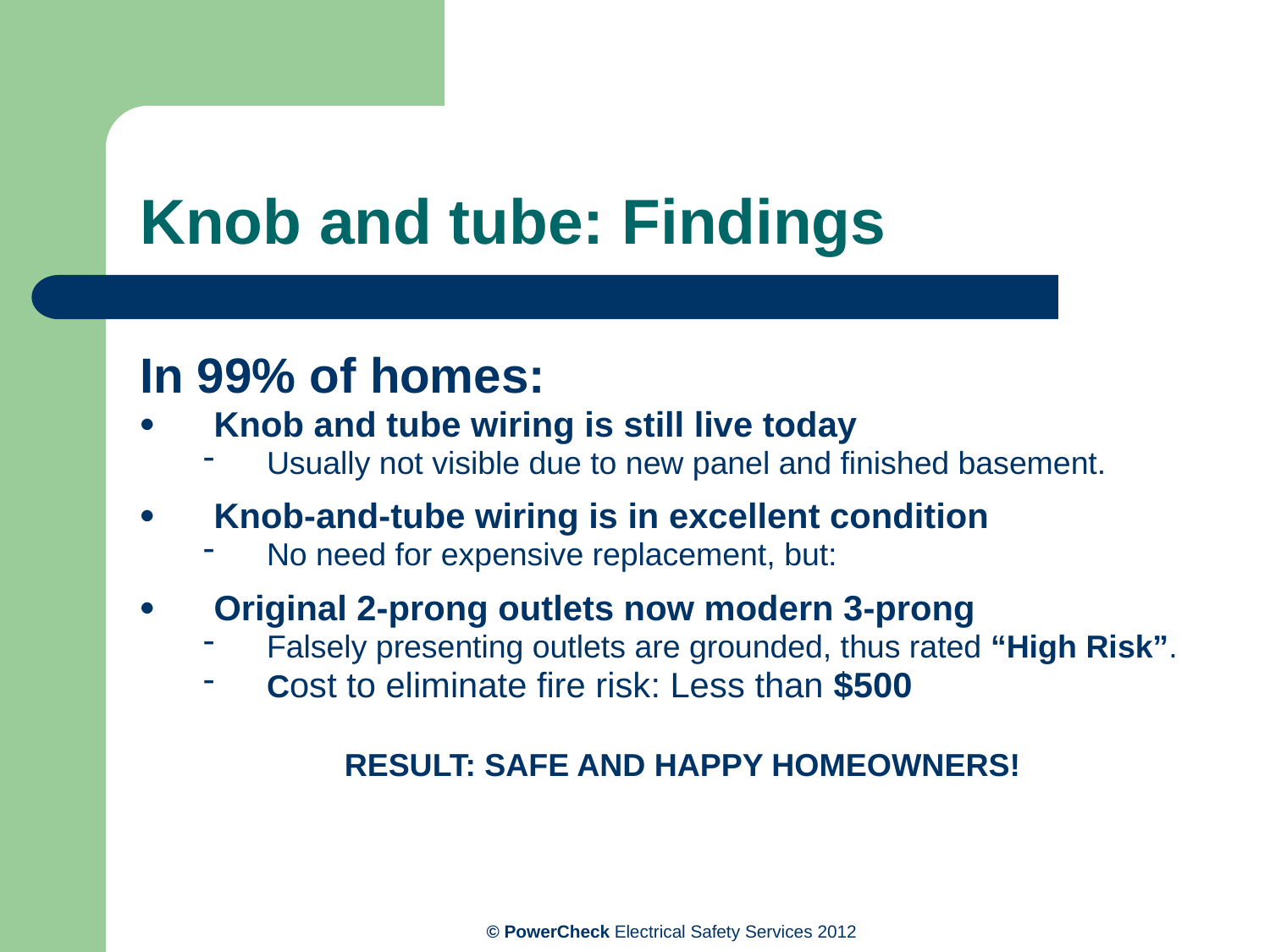

# Knob and tube: Findings
In 99% of homes:
Knob and tube wiring is still live today
Usually not visible due to new panel and finished basement.
Knob-and-tube wiring is in excellent condition
No need for expensive replacement, but:
Original 2-prong outlets now modern 3-prong
Falsely presenting outlets are grounded, thus rated “High Risk”.
Cost to eliminate fire risk: Less than $500

RESULT: SAFE AND HAPPY HOMEOWNERS!

© PowerCheck Electrical Safety Services 2012